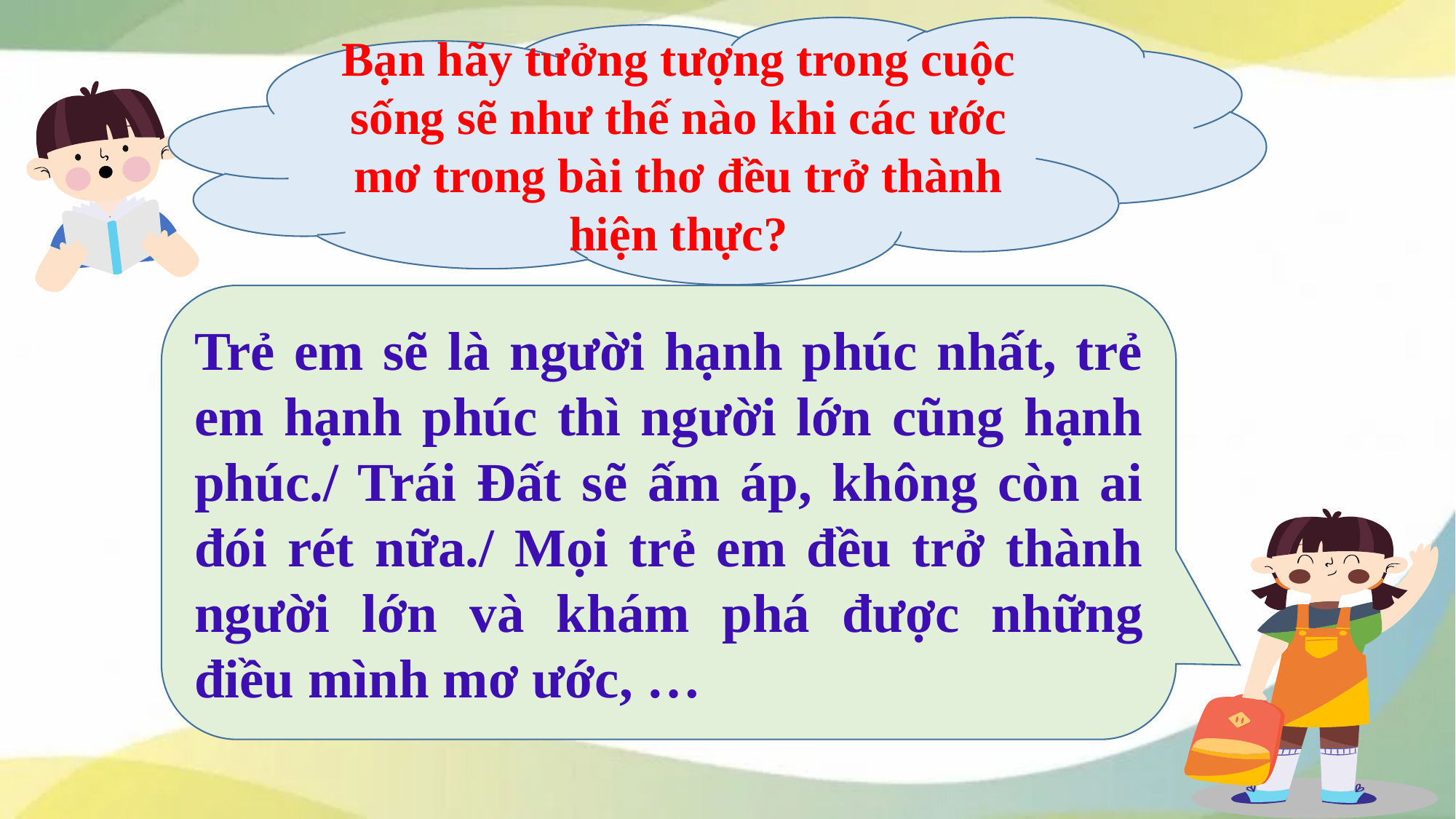

Bạn hãy tưởng tượng trong cuộc sống sẽ như thế nào khi các ước mơ trong bài thơ đều trở thành hiện thực?

#
Trẻ em sẽ là người hạnh phúc nhất, trẻ em hạnh phúc thì người lớn cũng hạnh phúc./ Trái Đất sẽ ấm áp, không còn ai đói rét nữa./ Mọi trẻ em đều trở thành người lớn và khám phá được những điều mình mơ ước, …